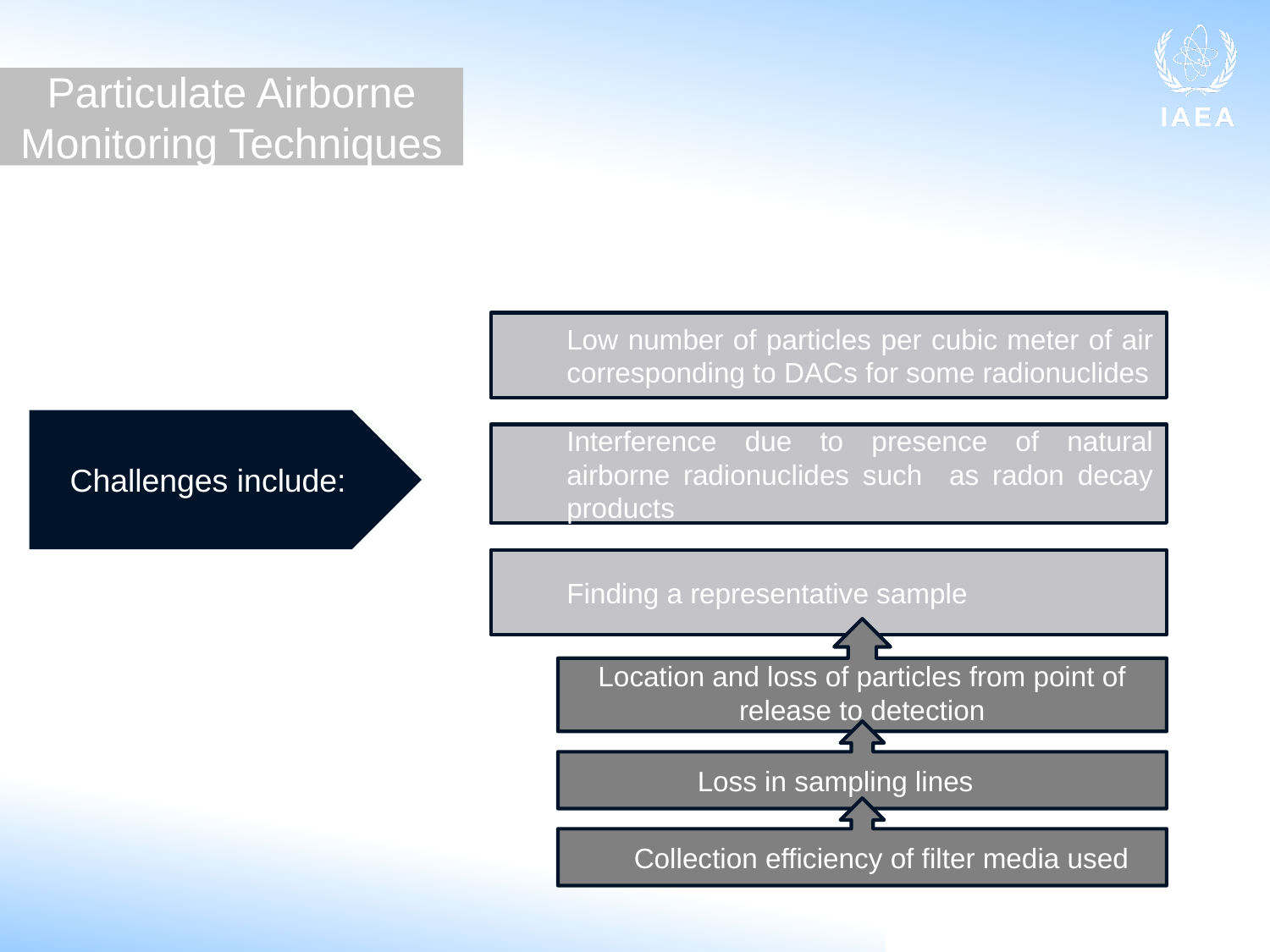

Particulate Airborne Monitoring Techniques
Low number of particles per cubic meter of air corresponding to DACs for some radionuclides
Challenges include:
Interference due to presence of natural airborne radionuclides such  as radon decay products
Finding a representative sample

Location and loss of particles from point of release to detection

Loss in sampling lines

Collection efficiency of filter media used